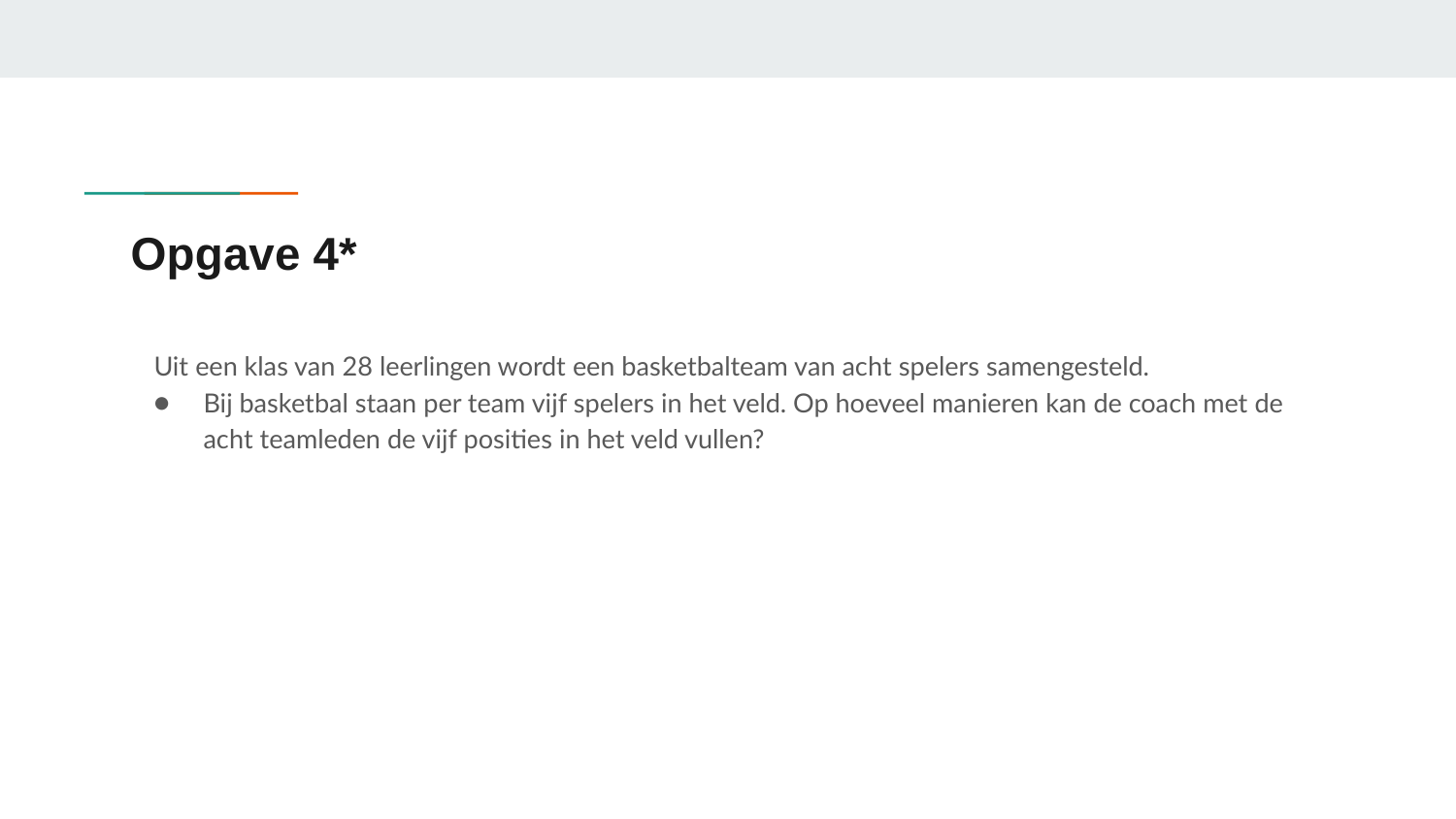

# Opgave 4*
Uit een klas van 28 leerlingen wordt een basketbalteam van acht spelers samengesteld.
Bij basketbal staan per team vijf spelers in het veld. Op hoeveel manieren kan de coach met de acht teamleden de vijf posities in het veld vullen?